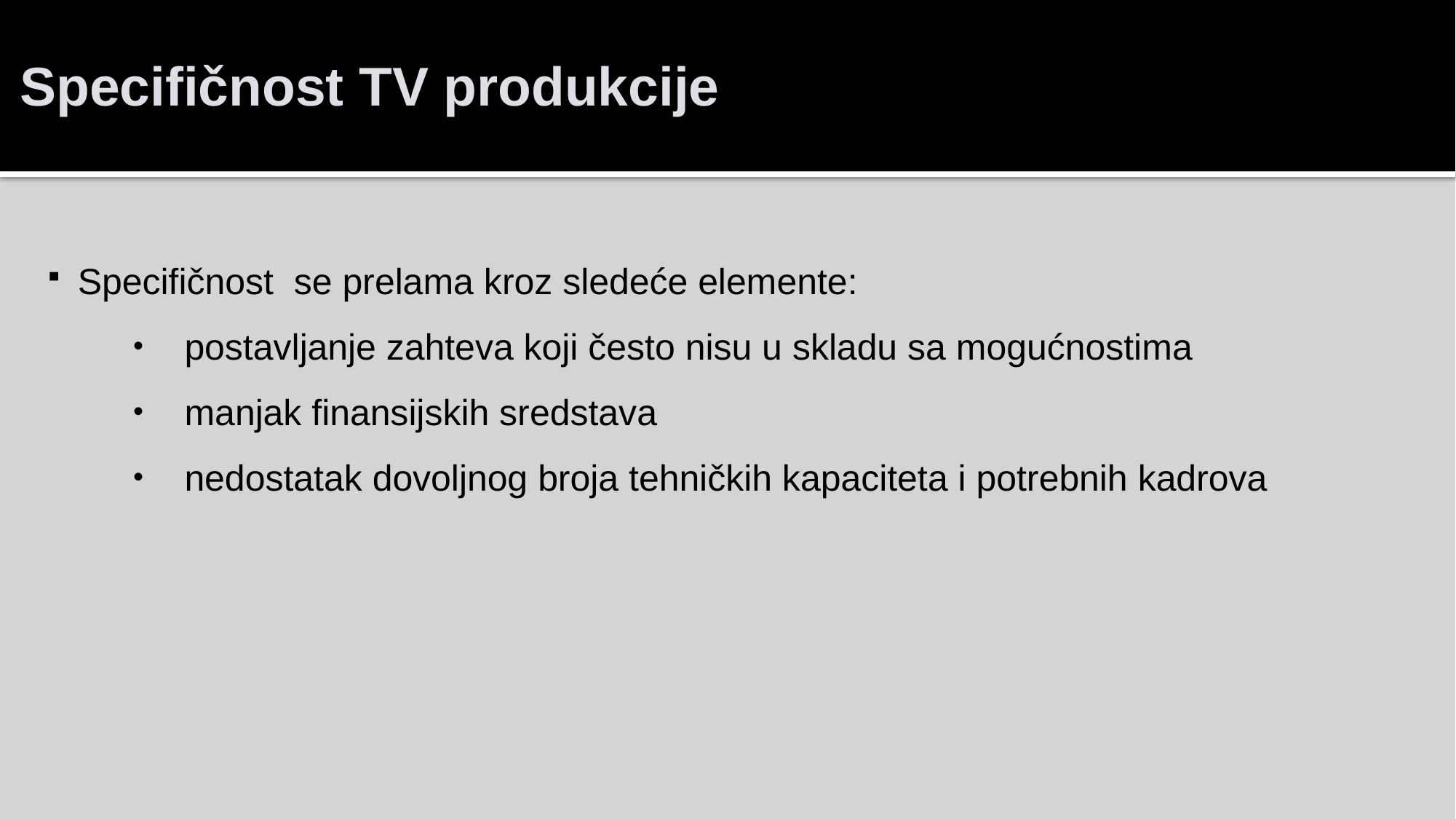

# Specifičnost TV produkcije

Specifičnost  se prelama kroz sledeće elemente:
 postavljanje zahteva koji često nisu u skladu sa mogućnostima
 manjak finansijskih sredstava
 nedostatak dovoljnog broja tehničkih kapaciteta i potrebnih kadrova